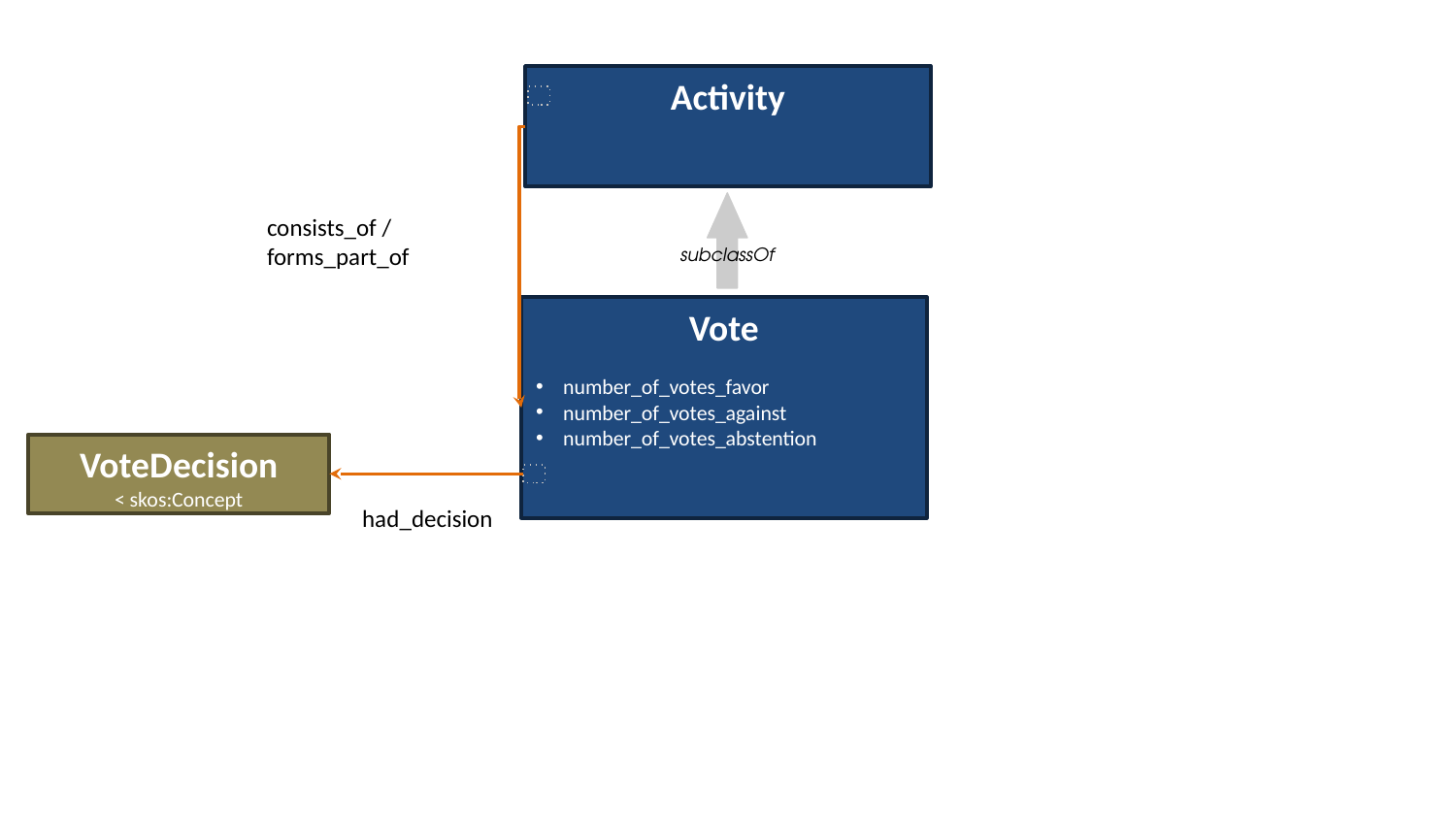

Activity

consists_of /
forms_part_of

subclassOf
Vote

number_of_votes_favor
number_of_votes_against
number_of_votes_abstention

VoteDecision
< skos:Concept

had_decision